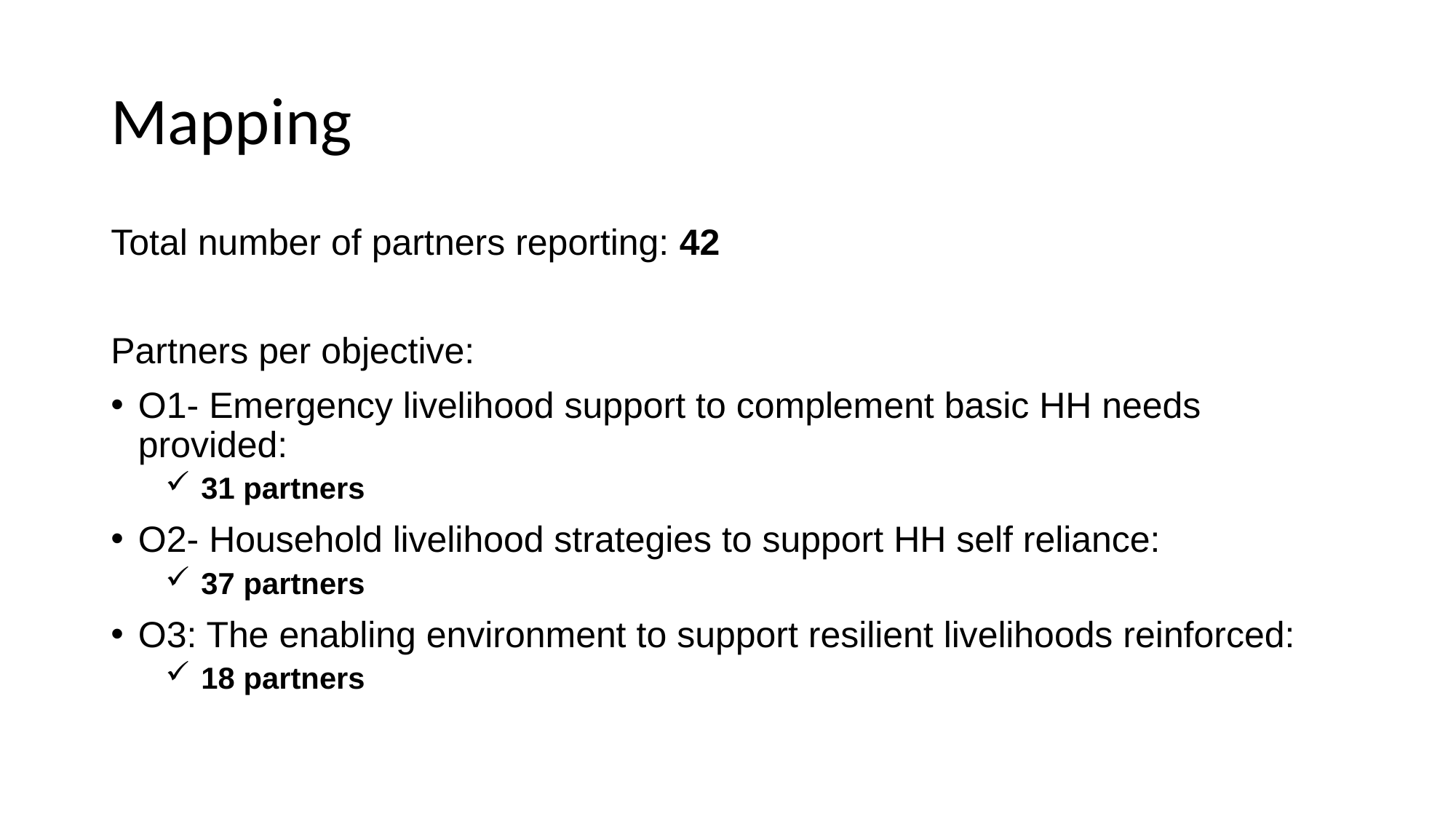

# Mapping
Total number of partners reporting: 42

Partners per objective:
O1- Emergency livelihood support to complement basic HH needs provided:
 31 partners
O2- Household livelihood strategies to support HH self reliance:
 37 partners
O3: The enabling environment to support resilient livelihoods reinforced:
 18 partners